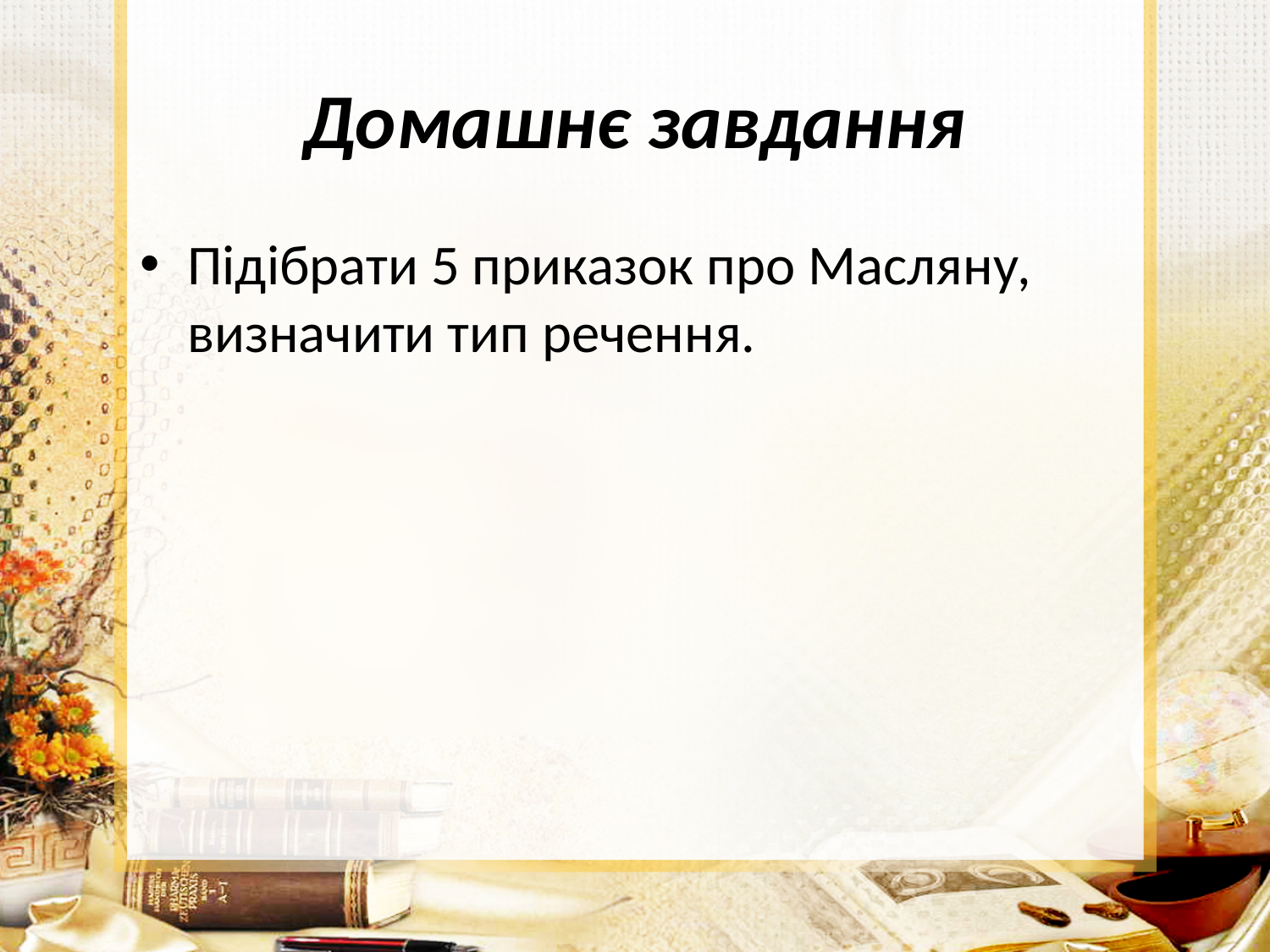

# Домашнє завдання
Підібрати 5 приказок про Масляну, визначити тип речення.